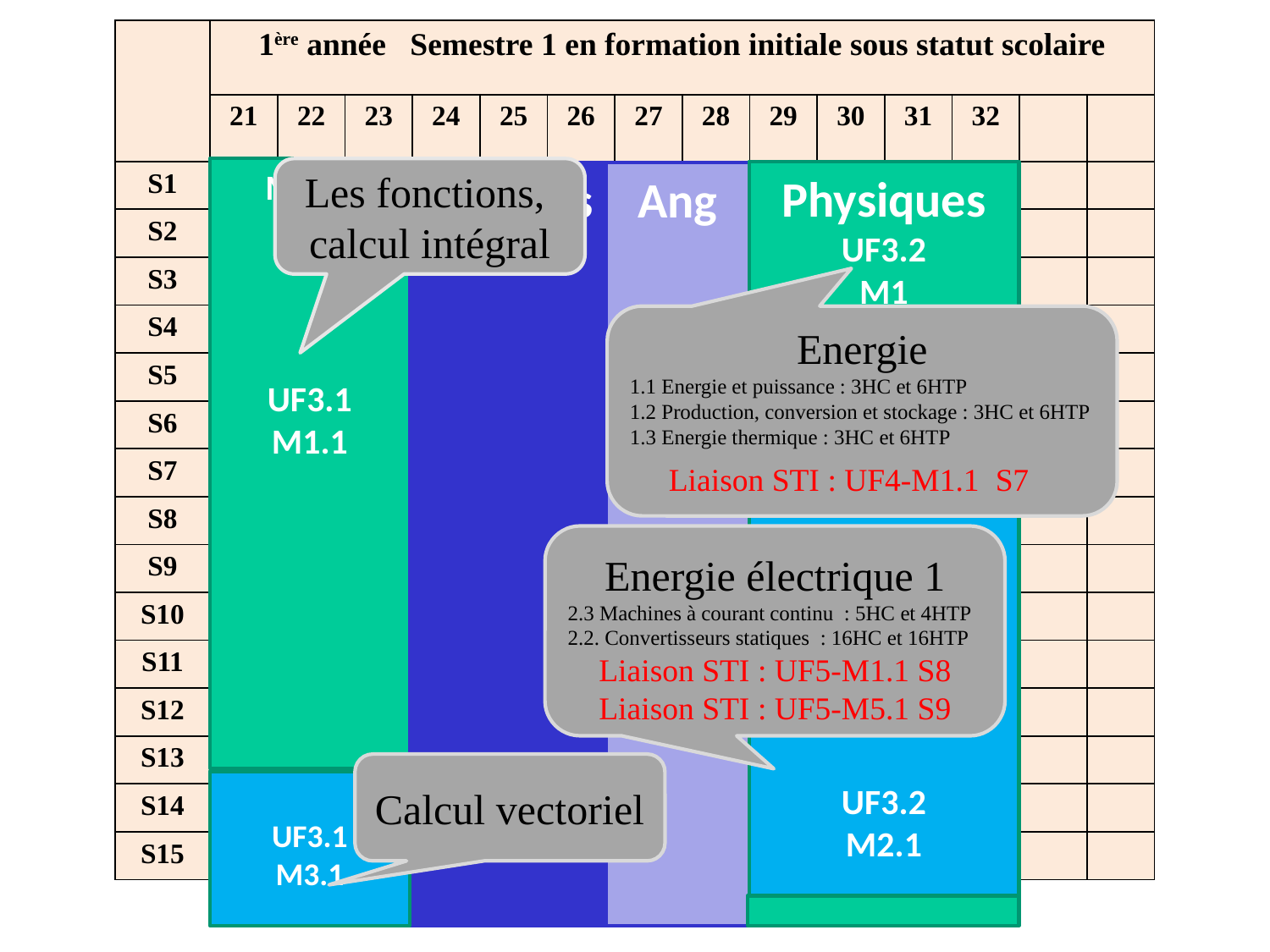

|  | 1ère année Semestre 1 en formation initiale sous statut scolaire |  |  |  |  |  |  |  |  |  |  |  |  |  |
| --- | --- | --- | --- | --- | --- | --- | --- | --- | --- | --- | --- | --- | --- | --- |
|  | 21 | 22 | 23 | 24 | 25 | 26 | 27 | 28 | 29 | 30 | 31 | 32 |  |  |
| S1 |  |  |  |  |  |  |  |  |  |  |  |  |  |  |
| S2 |  |  |  |  |  |  |  |  |  |  |  |  |  |  |
| S3 |  |  |  |  |  |  |  |  |  |  |  |  |  |  |
| S4 |  |  |  |  |  |  |  |  |  |  |  |  |  |  |
| S5 |  |  |  |  |  |  |  |  |  |  |  |  |  |  |
| S6 |  |  |  |  |  |  |  |  |  |  |  |  |  |  |
| S7 |  |  |  |  |  |  |  |  |  |  |  |  |  |  |
| S8 |  |  |  |  |  |  |  |  |  |  |  |  |  |  |
| S9 |  |  |  |  |  |  |  |  |  |  |  |  |  |  |
| S10 |  |  |  |  |  |  |  |  |  |  |  |  |  |  |
| S11 |  |  |  |  |  |  |  |  |  |  |  |  |  |  |
| S12 |  |  |  |  |  |  |  |  |  |  |  |  |  |  |
| S13 |  |  |  |  |  |  |  |  |  |  |  |  |  |  |
| S14 |  |  |  |  |  |  |  |  |  |  |  |  |  |  |
| S15 |  |  |  |  |  |  |  |  |  |  |  |  |  |  |
MATH

UF3.1
M1.1
Les fonctions,
calcul intégral
Physiques
UF3.2
M1
Français
Ang
Energie
1.1 Energie et puissance : 3HC et 6HTP
1.2 Production, conversion et stockage : 3HC et 6HTP
1.3 Energie thermique : 3HC et 6HTP
Liaison STI : UF4-M1.1  S7

UF3.2
M2.1

Energie électrique 1
2.3 Machines à courant continu  : 5HC et 4HTP
2.2. Convertisseurs statiques  : 16HC et 16HTP
Liaison STI : UF5-M1.1 S8
Liaison STI : UF5-M5.1 S9

Calcul vectoriel

UF3.1
M3.1